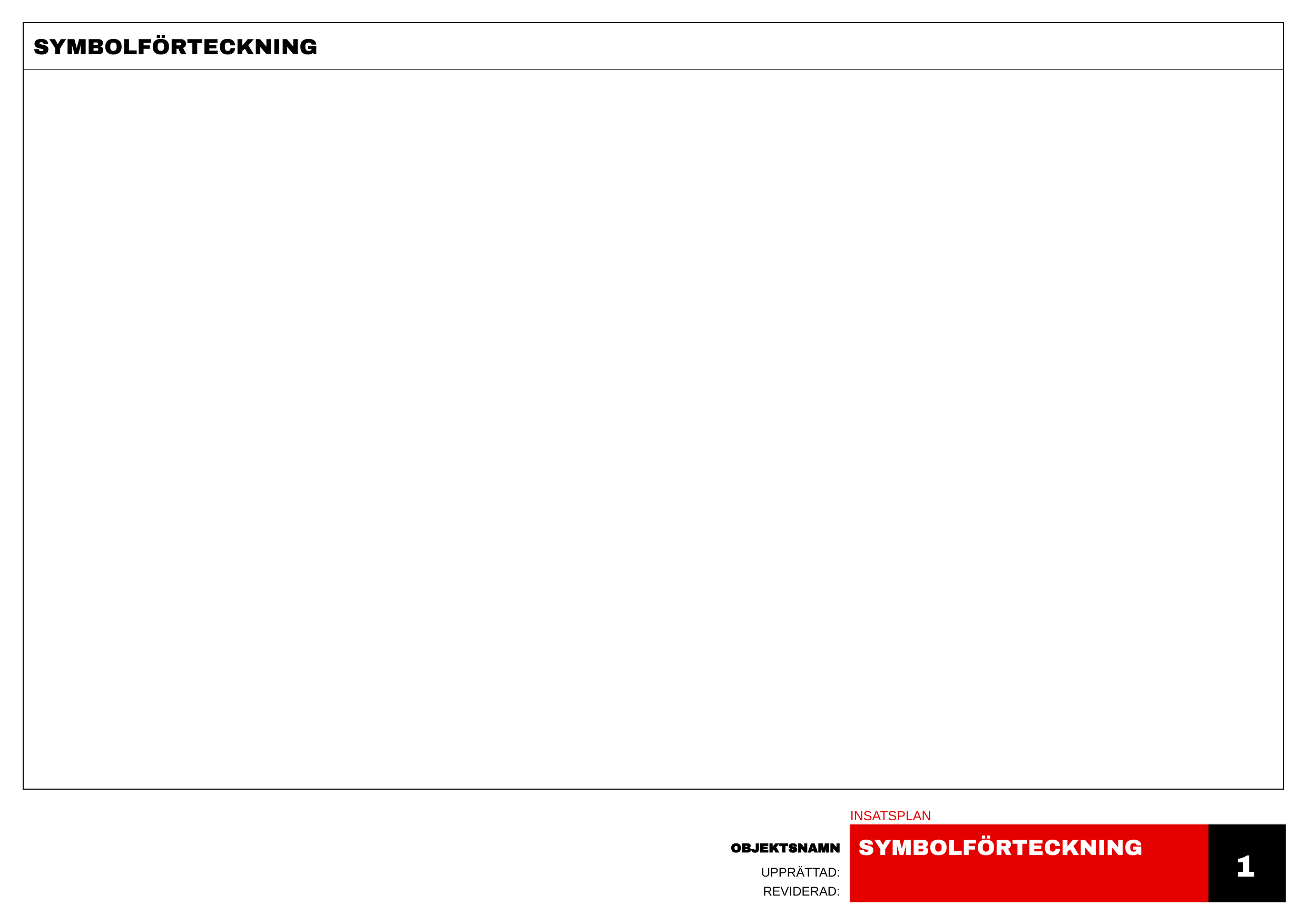

SYMBOLFÖRTECKNING
INSATSPLANN
SYMBOLFÖRTECKNING
OBJEKTSNAMN

UPPRÄTTAD:

REVIDERAD:
1